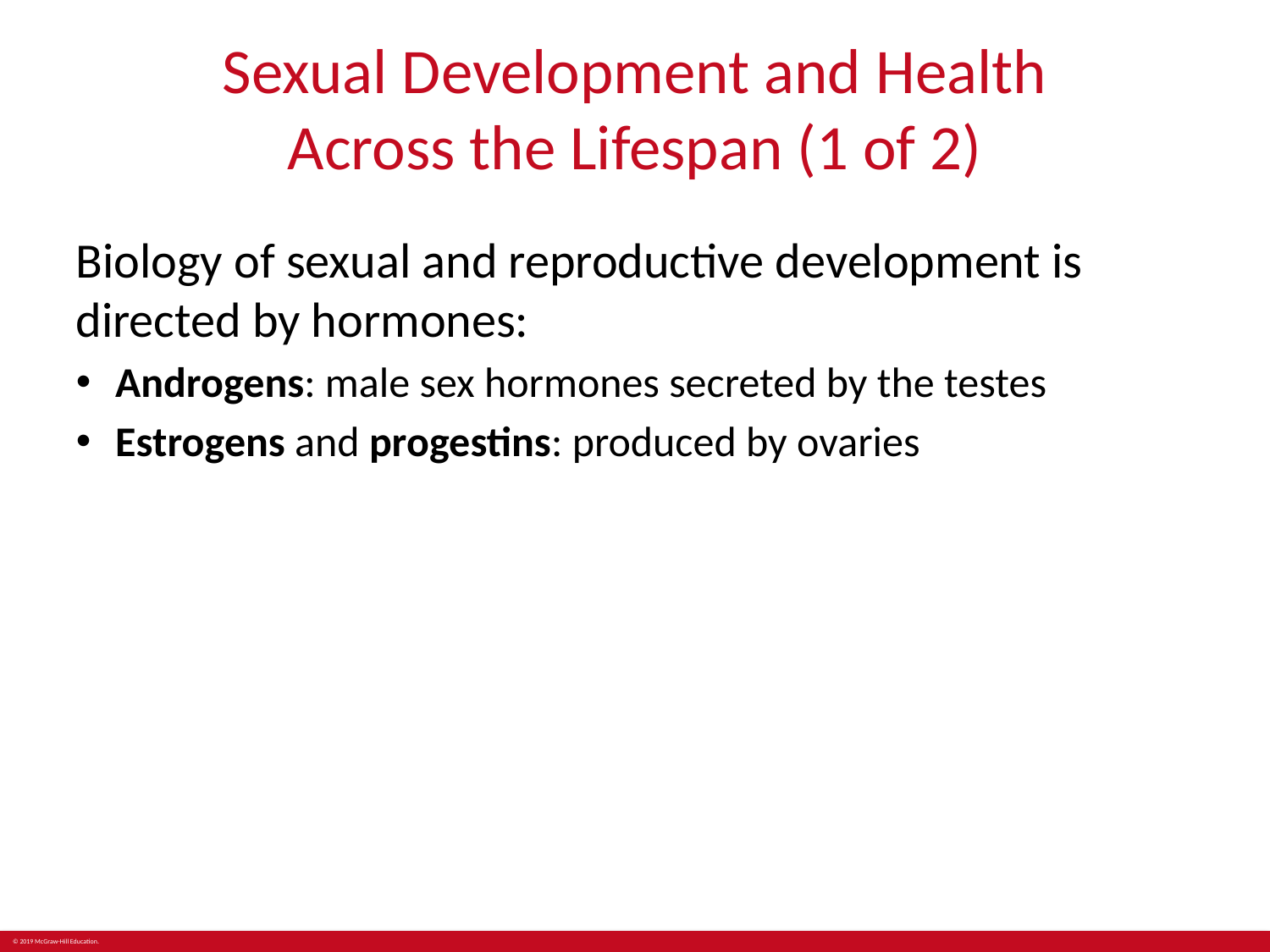

# Sexual Development and Health Across the Lifespan (1 of 2)
Biology of sexual and reproductive development is directed by hormones:
Androgens: male sex hormones secreted by the testes
Estrogens and progestins: produced by ovaries